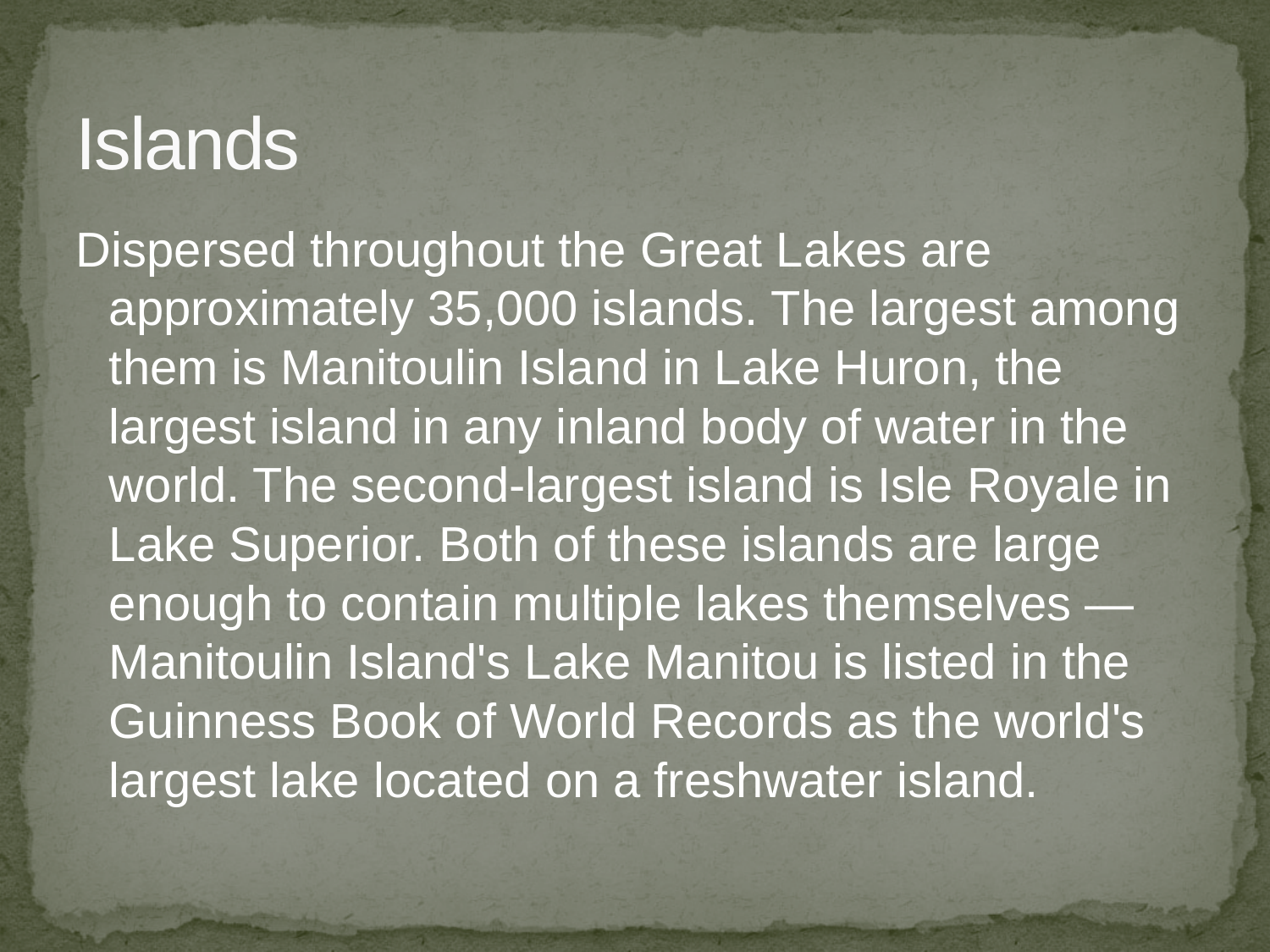

# Islands
Dispersed throughout the Great Lakes are approximately 35,000 islands. The largest among them is Manitoulin Island in Lake Huron, the largest island in any inland body of water in the world. The second-largest island is Isle Royale in Lake Superior. Both of these islands are large enough to contain multiple lakes themselves — Manitoulin Island's Lake Manitou is listed in the Guinness Book of World Records as the world's largest lake located on a freshwater island.